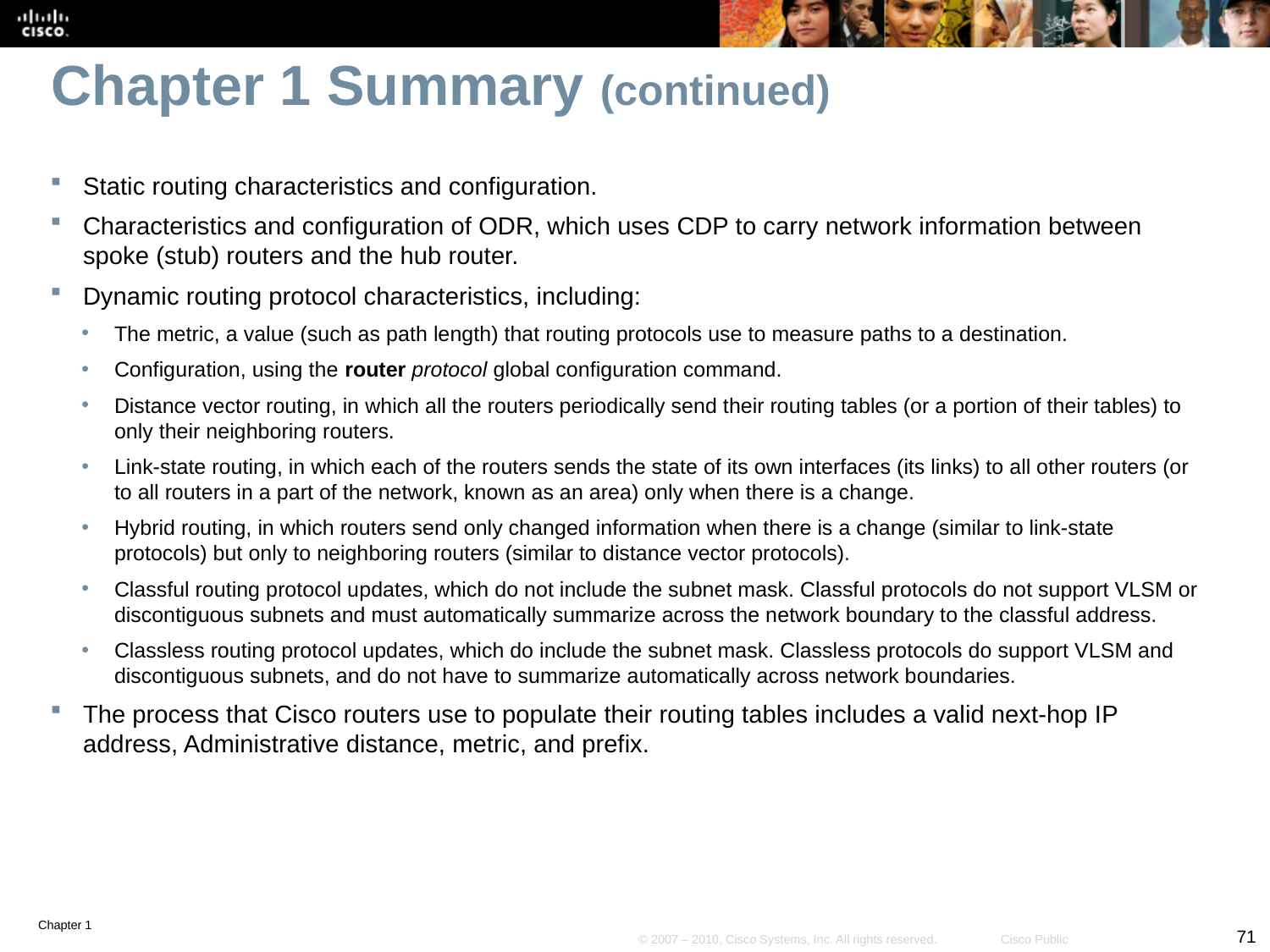

# Chapter 1 Summary (continued)
Static routing characteristics and configuration.
Characteristics and configuration of ODR, which uses CDP to carry network information between spoke (stub) routers and the hub router.
Dynamic routing protocol characteristics, including:
The metric, a value (such as path length) that routing protocols use to measure paths to a destination.
Configuration, using the router protocol global configuration command.
Distance vector routing, in which all the routers periodically send their routing tables (or a portion of their tables) to only their neighboring routers.
Link-state routing, in which each of the routers sends the state of its own interfaces (its links) to all other routers (or to all routers in a part of the network, known as an area) only when there is a change.
Hybrid routing, in which routers send only changed information when there is a change (similar to link-state protocols) but only to neighboring routers (similar to distance vector protocols).
Classful routing protocol updates, which do not include the subnet mask. Classful protocols do not support VLSM or discontiguous subnets and must automatically summarize across the network boundary to the classful address.
Classless routing protocol updates, which do include the subnet mask. Classless protocols do support VLSM and discontiguous subnets, and do not have to summarize automatically across network boundaries.
The process that Cisco routers use to populate their routing tables includes a valid next-hop IP address, Administrative distance, metric, and prefix.